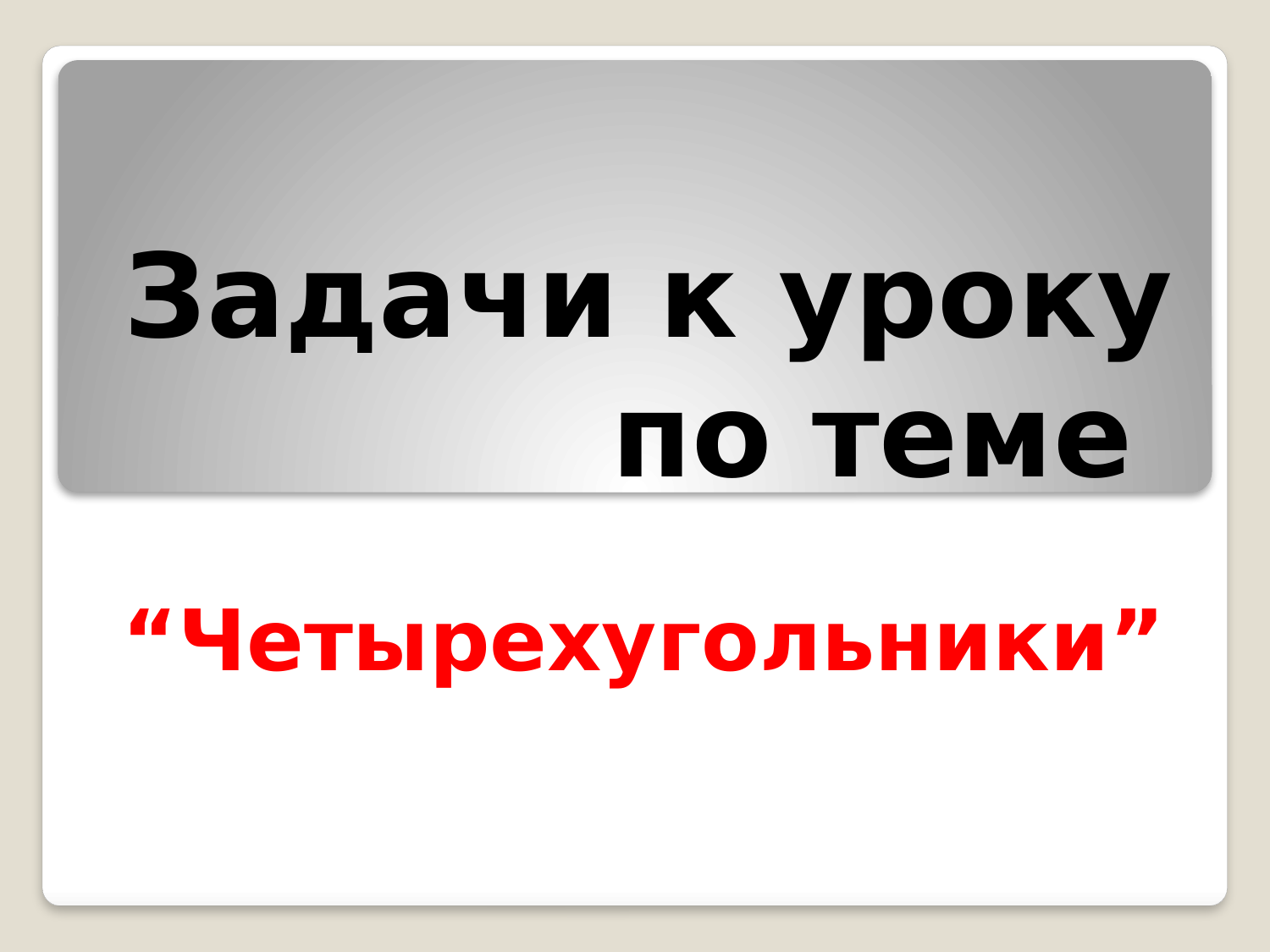

# Задачи к уроку по теме
“Четырехугольники”